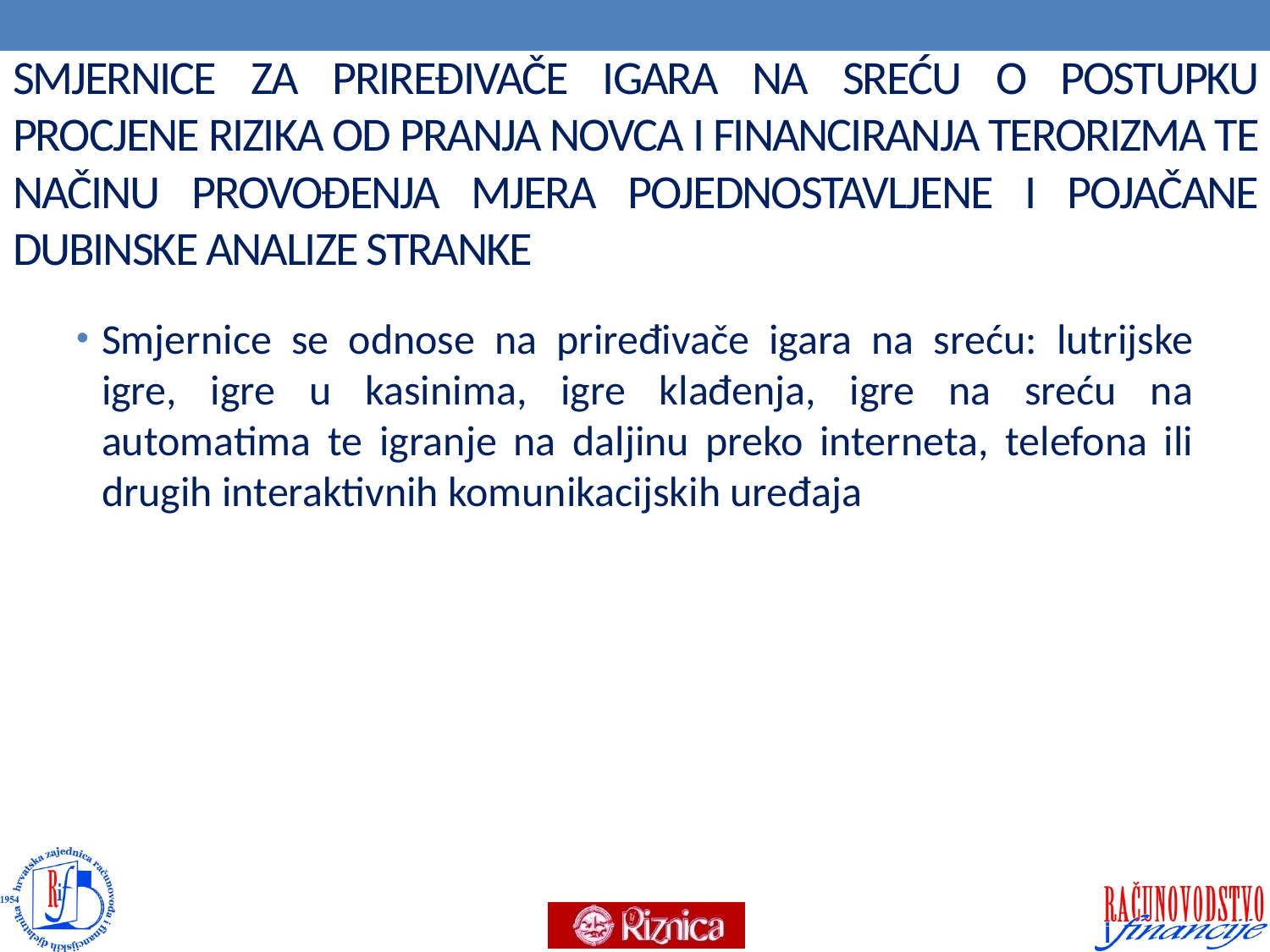

# SMJERNICE ZA PRIREĐIVAČE IGARA NA SREĆU O POSTUPKU PROCJENE RIZIKA OD PRANJA NOVCA I FINANCIRANJA TERORIZMA TE NAČINU PROVOĐENJA MJERA POJEDNOSTAVLJENE I POJAČANE DUBINSKE ANALIZE STRANKE
Smjernice se odnose na priređivače igara na sreću: lutrijske igre, igre u kasinima, igre klađenja, igre na sreću na automatima te igranje na daljinu preko interneta, telefona ili drugih interaktivnih komunikacijskih uređaja